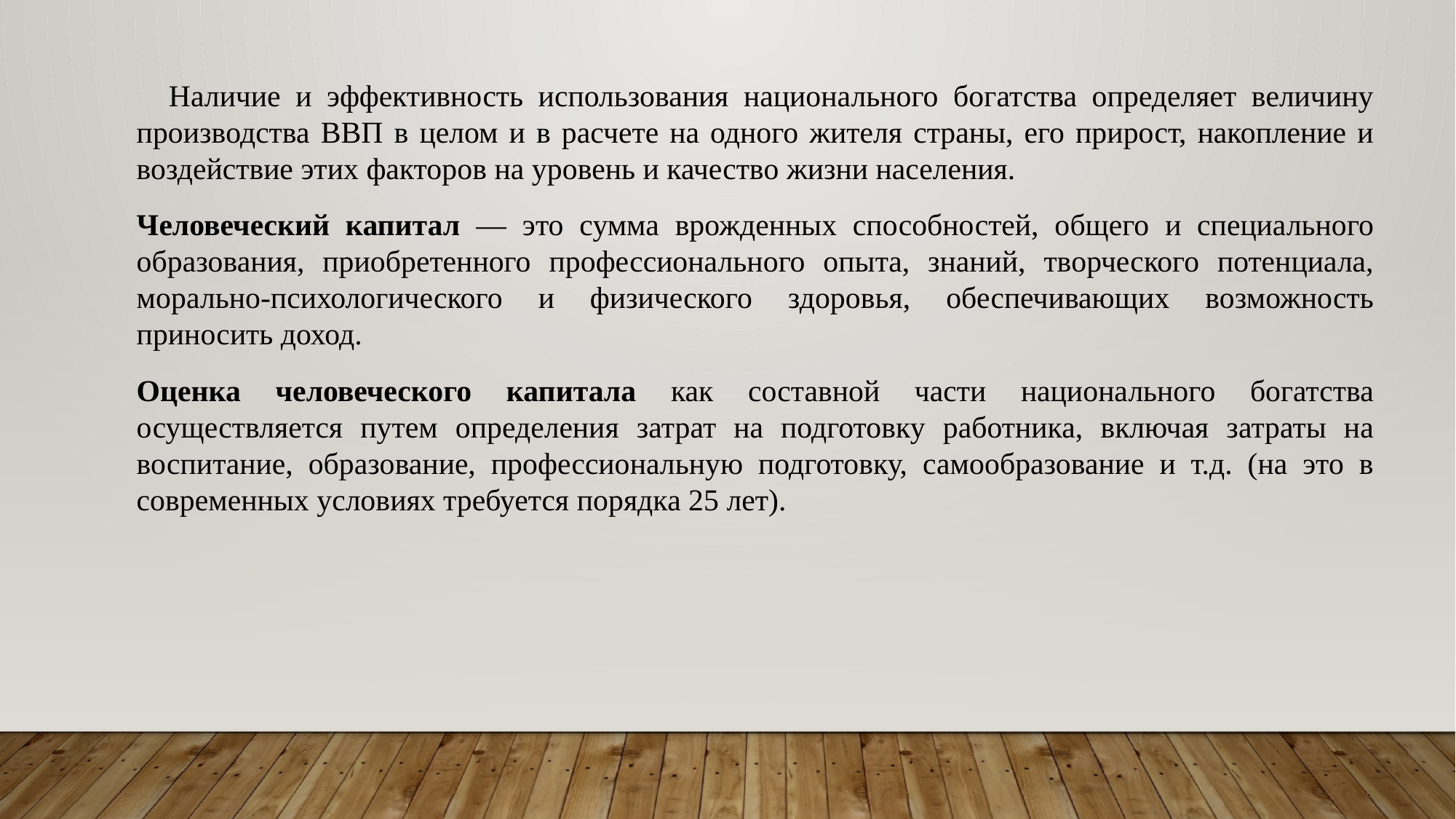

Наличие и эффективность использования национального богатства определяет величину производства ВВП в целом и в расчете на одного жителя страны, его прирост, накопление и воздействие этих факторов на уровень и качество жизни населения.
Человеческий капитал — это сумма врожденных способностей, общего и специального образования, приобретенного профессионального опыта, знаний, творческого потенциала, морально-психологического и физического здоровья, обеспечивающих возможность приносить доход.
Оценка человеческого капитала как составной части национального богатства осуществляется путем определения затрат на подготовку работника, включая затраты на воспитание, образование, профессиональную подготовку, самообразование и т.д. (на это в современных условиях требуется порядка 25 лет).